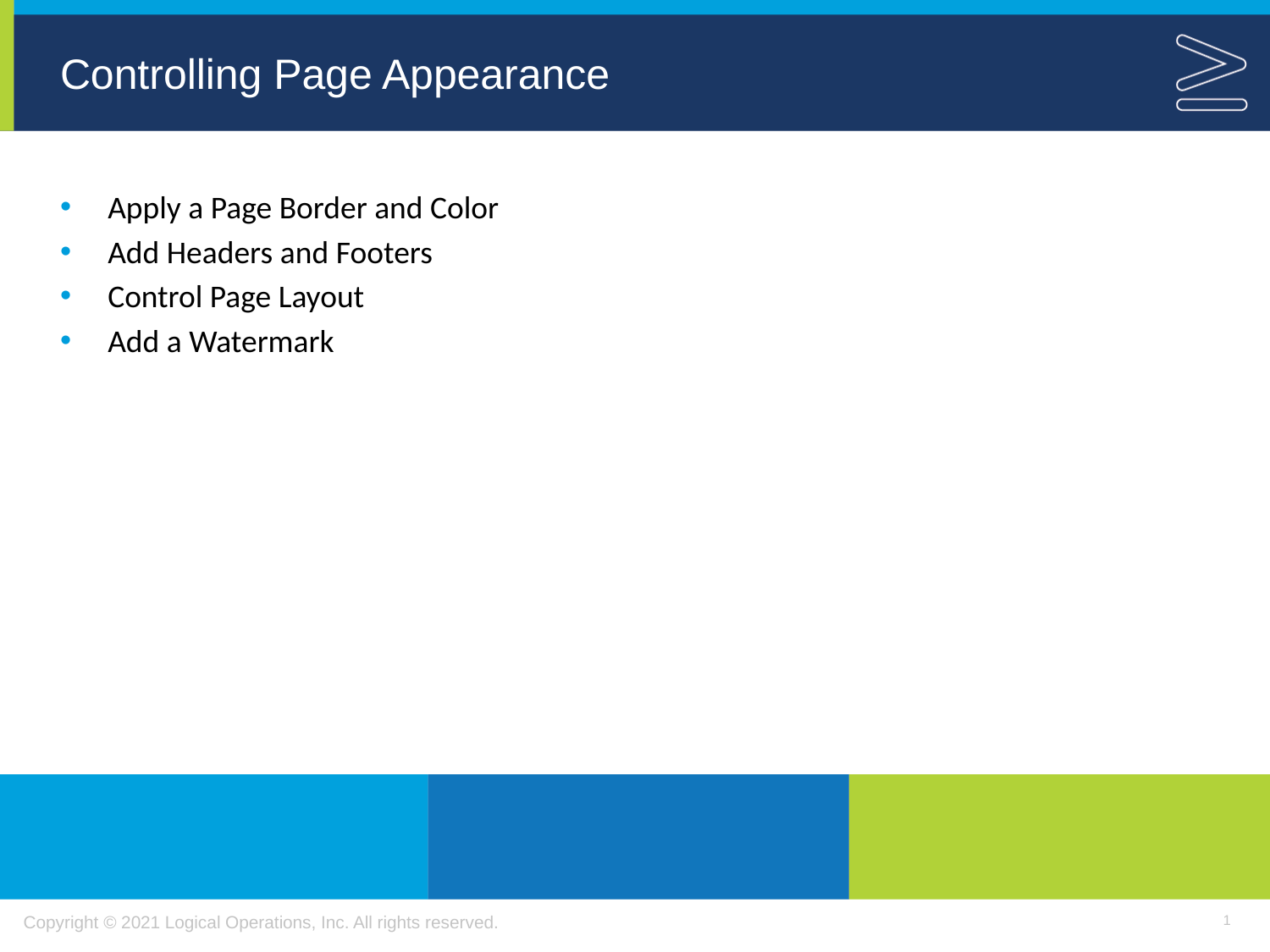

# Controlling Page Appearance
Apply a Page Border and Color
Add Headers and Footers
Control Page Layout
Add a Watermark
1